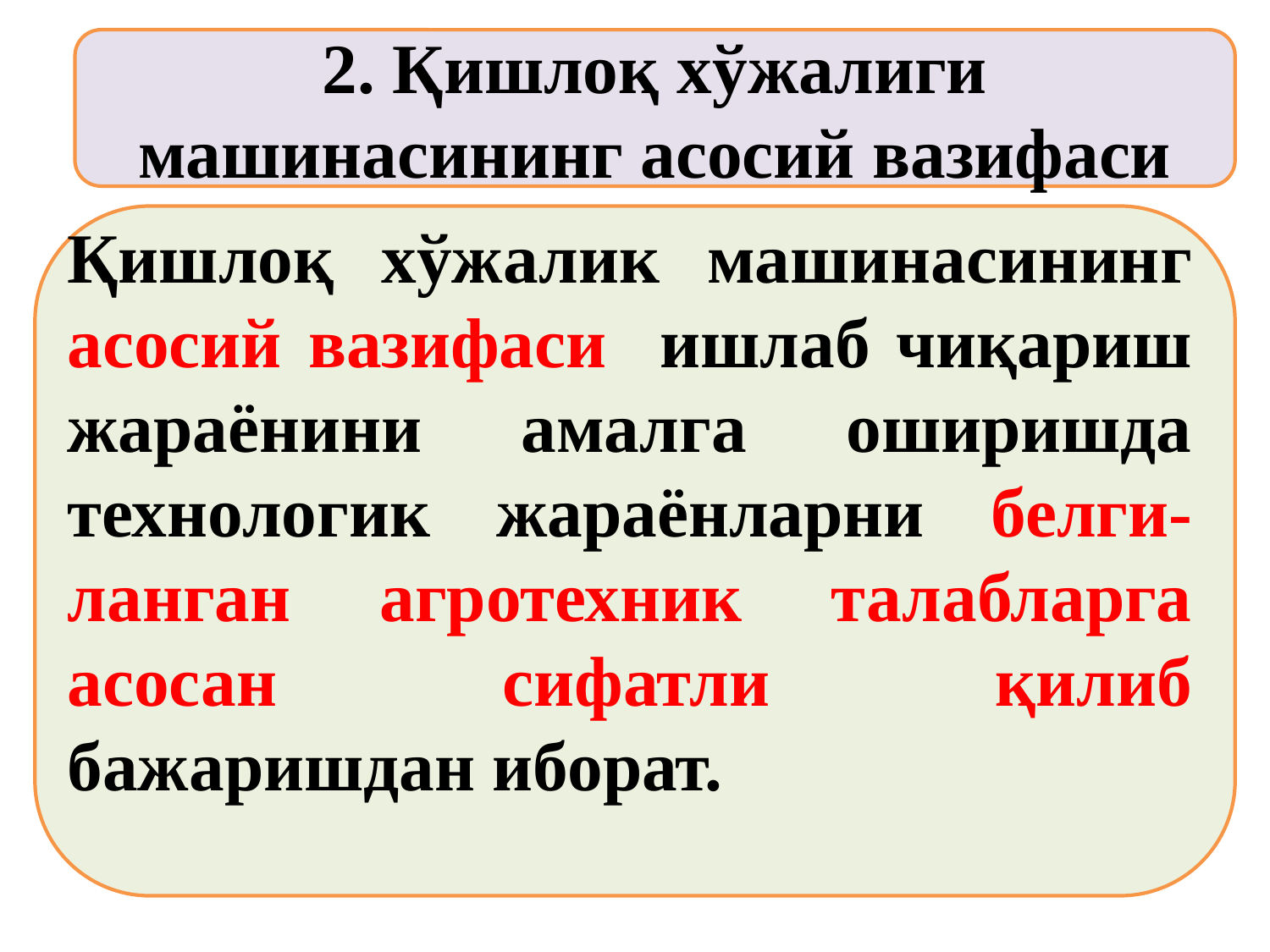

2. Қишлоқ хўжалиги машинасининг асосий вазифаси

Қишлоқ хўжалик машинасининг асосий вазифаси  ишлаб чиқариш жараёнини амалга оширишда технологик жараёнларни белги-ланган агротехник талабларга асосан сифатли қилиб бажаришдан иборат.